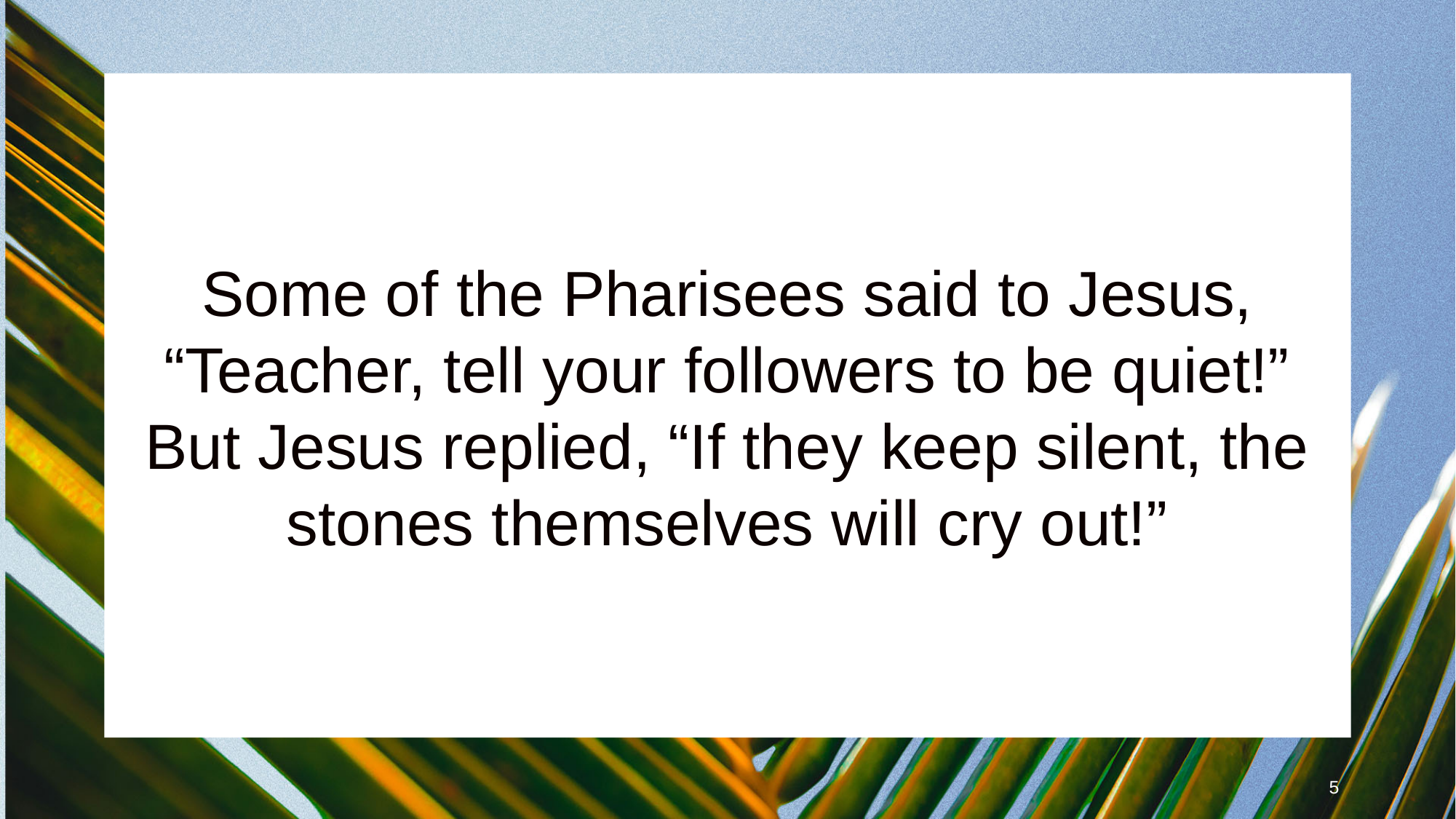

Some of the Pharisees said to Jesus, “Teacher, tell your followers to be quiet!”
But Jesus replied, “If they keep silent, the stones themselves will cry out!”
5